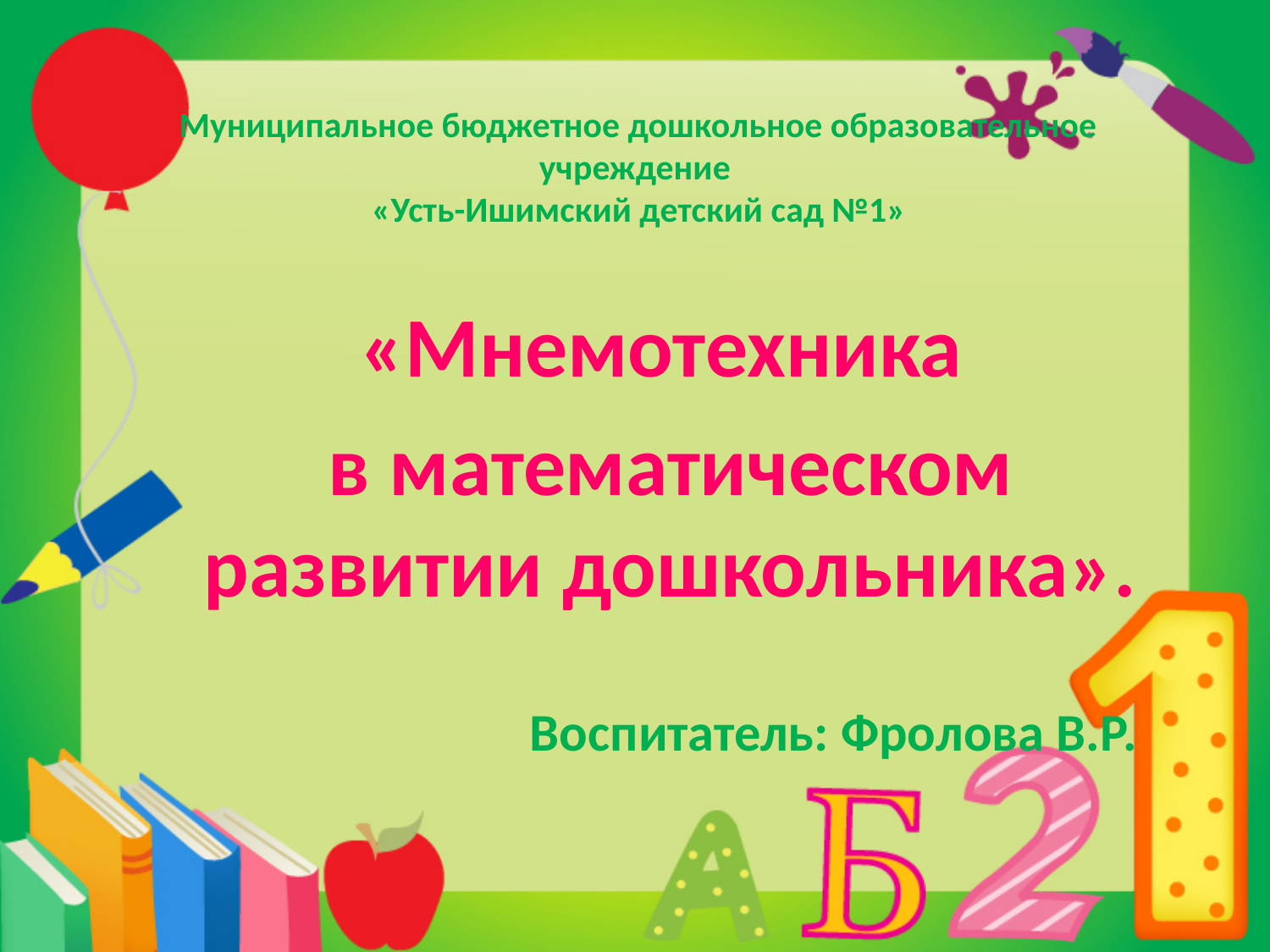

# Муниципальное бюджетное дошкольное образовательное учреждение «Усть-Ишимский детский сад №1»
«Мнемотехника
в математическом развитии дошкольника».

Воспитатель: Фролова В.Р.